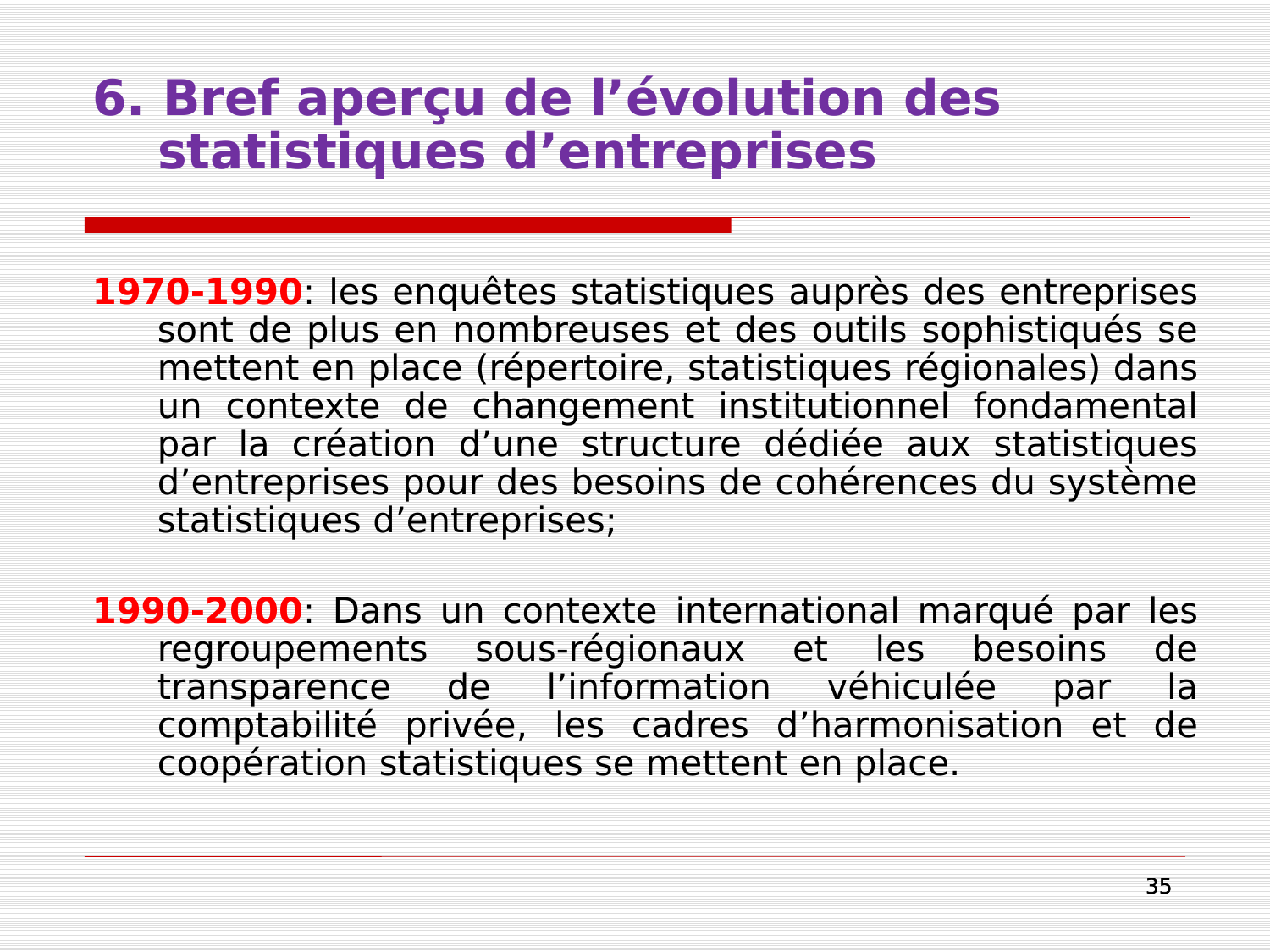

# 6. Bref aperçu de l’évolution des statistiques d’entreprises
1970-1990: les enquêtes statistiques auprès des entreprises sont de plus en nombreuses et des outils sophistiqués se mettent en place (répertoire, statistiques régionales) dans un contexte de changement institutionnel fondamental par la création d’une structure dédiée aux statistiques d’entreprises pour des besoins de cohérences du système statistiques d’entreprises;

1990-2000: Dans un contexte international marqué par les regroupements sous-régionaux et les besoins de transparence de l’information véhiculée par la comptabilité privée, les cadres d’harmonisation et de coopération statistiques se mettent en place.

 35
35